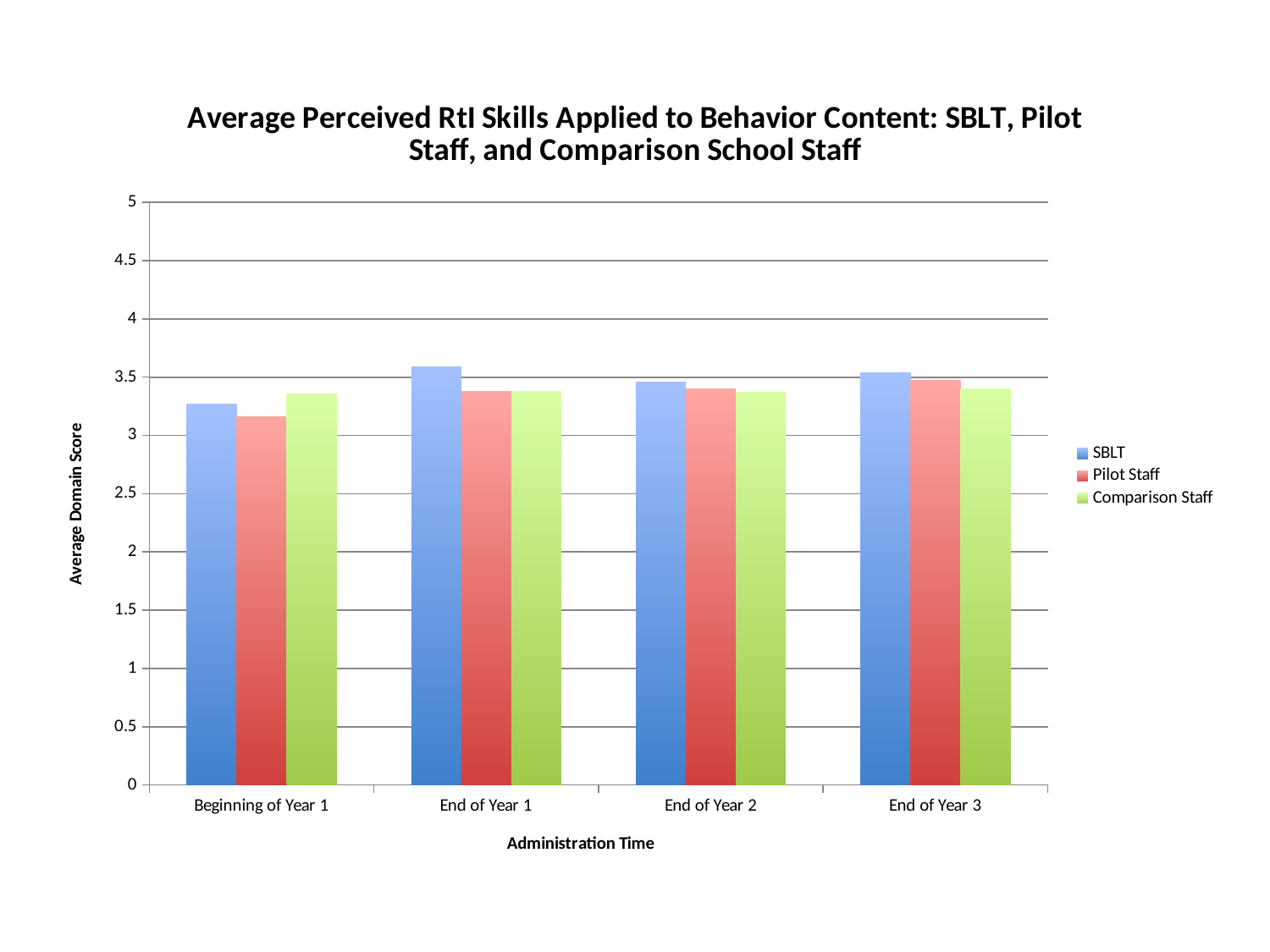

### Chart: Average Perceived RtI Skills Applied to Behavior Content: SBLT, Pilot Staff, and Comparison School Staff

| Category | SBLT | Pilot Staff | Comparison Staff |
|---|---|---|---|
| Beginning of Year 1 | 3.27 | 3.16 | 3.36 |
| End of Year 1 | 3.59 | 3.38 | 3.38 |
| End of Year 2 | 3.46 | 3.4 | 3.37 |
| End of Year 3 | 3.54 | 3.47 | 3.4 |